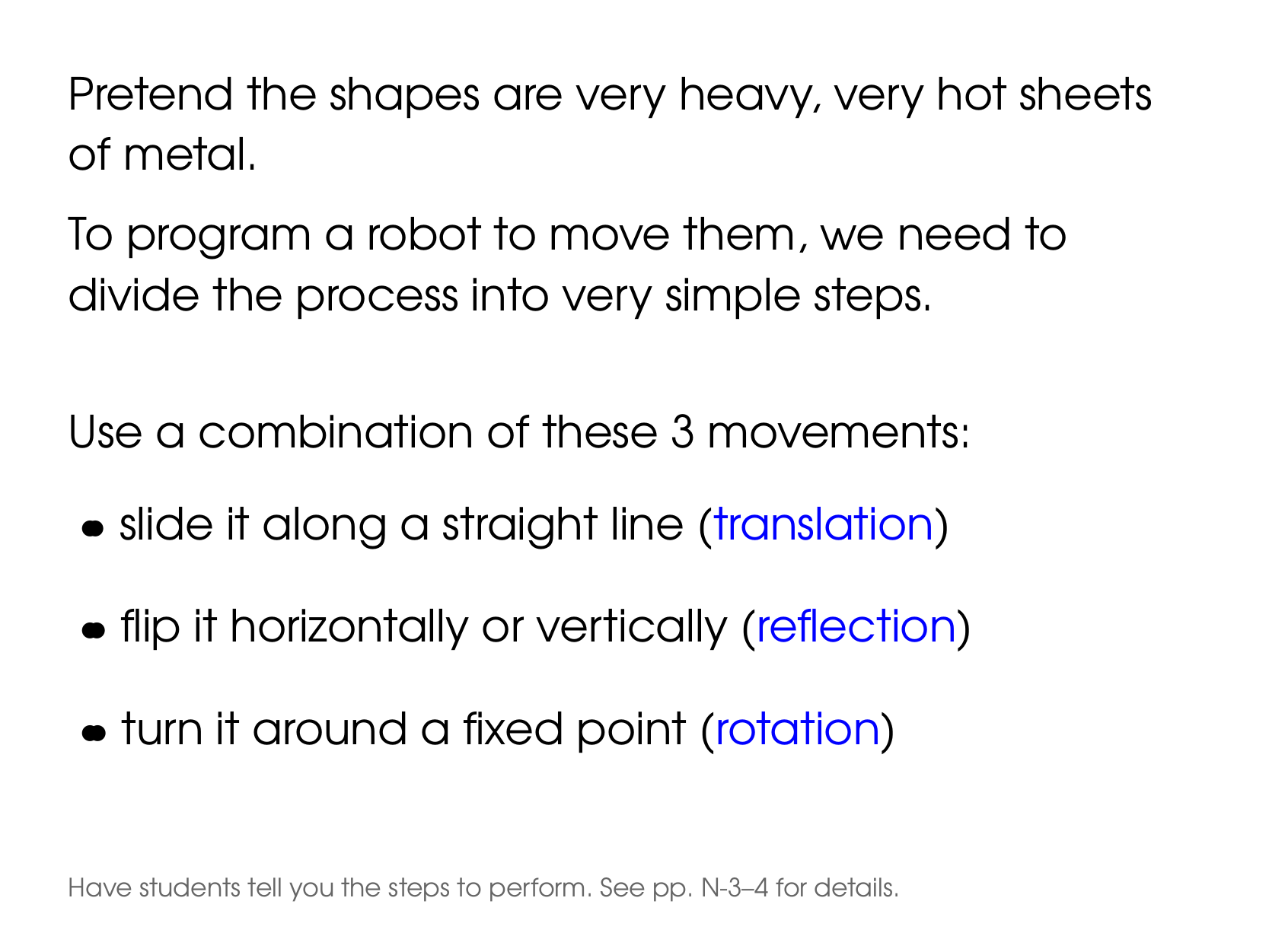

Pretend the shapes are very heavy, very hot sheets of metal.
To program a robot to move them, we need to divide the process into very simple steps.
Use a combination of these 3 movements:
• slide it along a straight line (translation)
•
• flip it horizontally or vertically (reflection)
•
• turn it around a fixed point (rotation)
•
Have students tell you the steps to perform. See pp. N-3–4 for details.